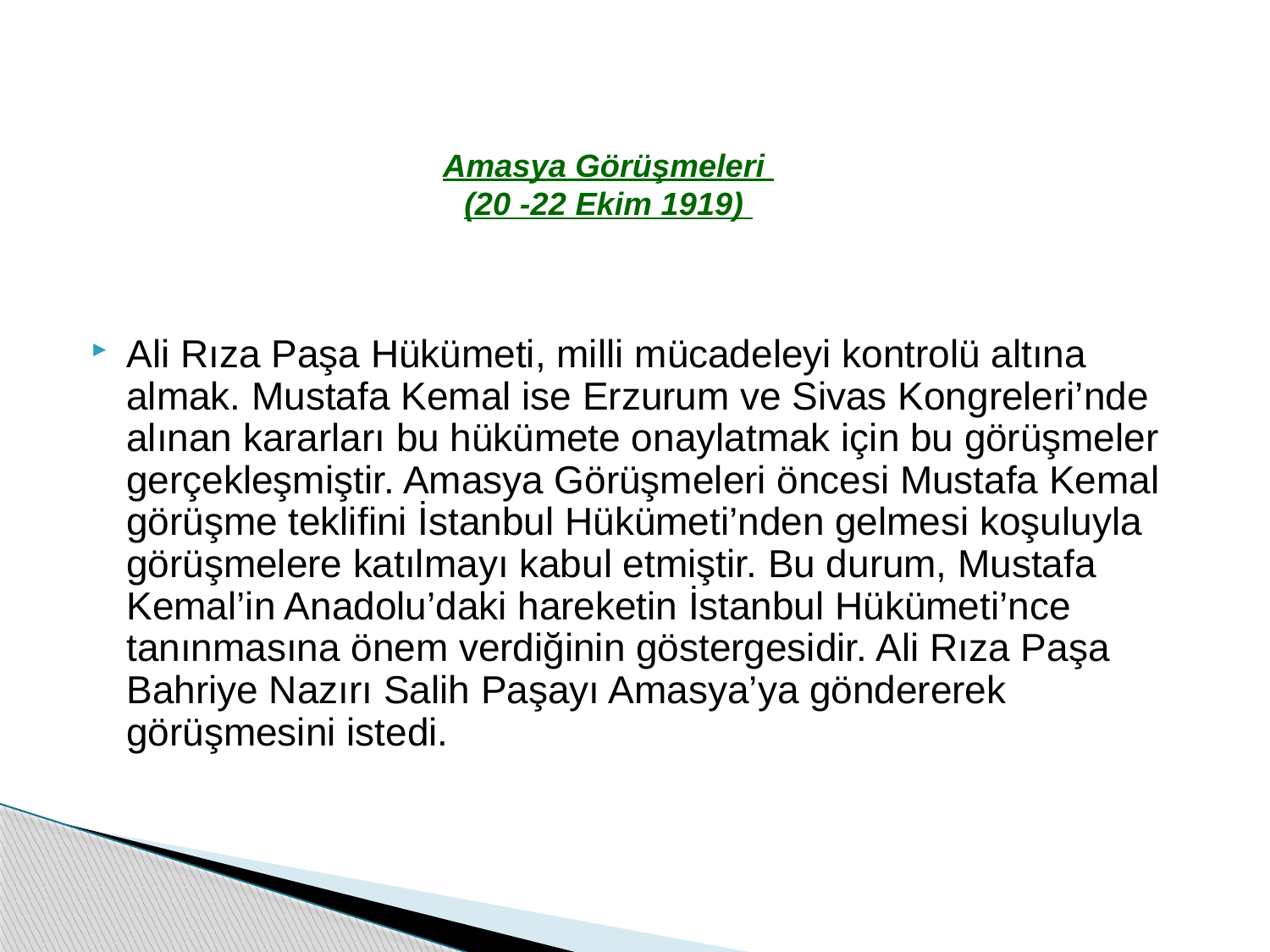

# Amasya Görüşmeleri (20 -22 Ekim 1919)
Ali Rıza Paşa Hükümeti, milli mücadeleyi kontrolü altına almak. Mustafa Kemal ise Erzurum ve Sivas Kongreleri’nde alınan kararları bu hükümete onaylatmak için bu görüşmeler gerçekleşmiştir. Amasya Görüşmeleri öncesi Mustafa Kemal görüşme teklifini İstanbul Hükümeti’nden gelmesi koşuluyla görüşmelere katılmayı kabul etmiştir. Bu durum, Mustafa Kemal’in Anadolu’daki hareketin İstanbul Hükümeti’nce tanınmasına önem verdiğinin göstergesidir. Ali Rıza Paşa Bahriye Nazırı Salih Paşayı Amasya’ya göndererek görüşmesini istedi.